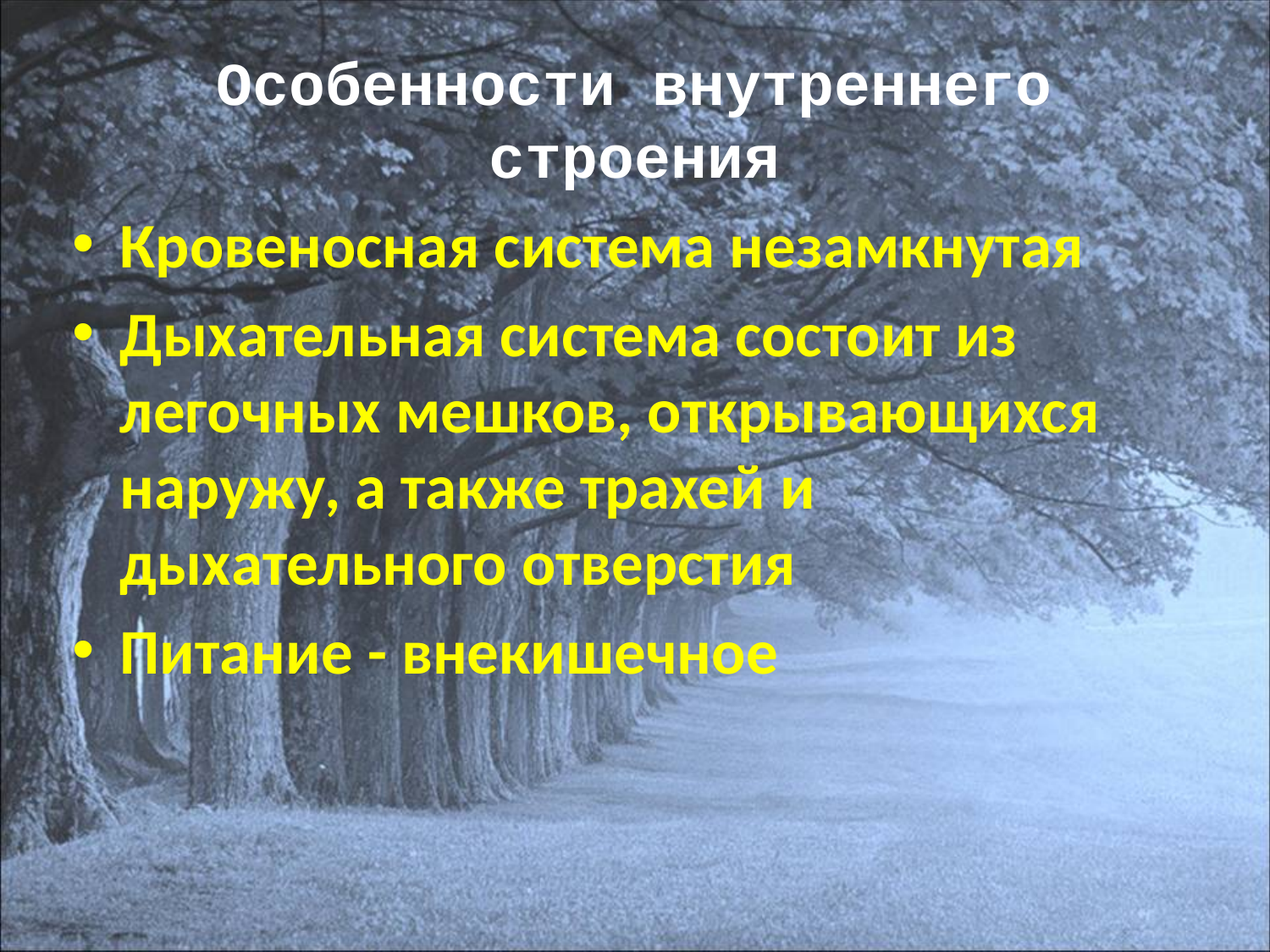

# Особенности внутреннего строения
Кровеносная система незамкнутая
Дыхательная система состоит из легочных мешков, открывающихся наружу, а также трахей и дыхательного отверстия
Питание - внекишечное